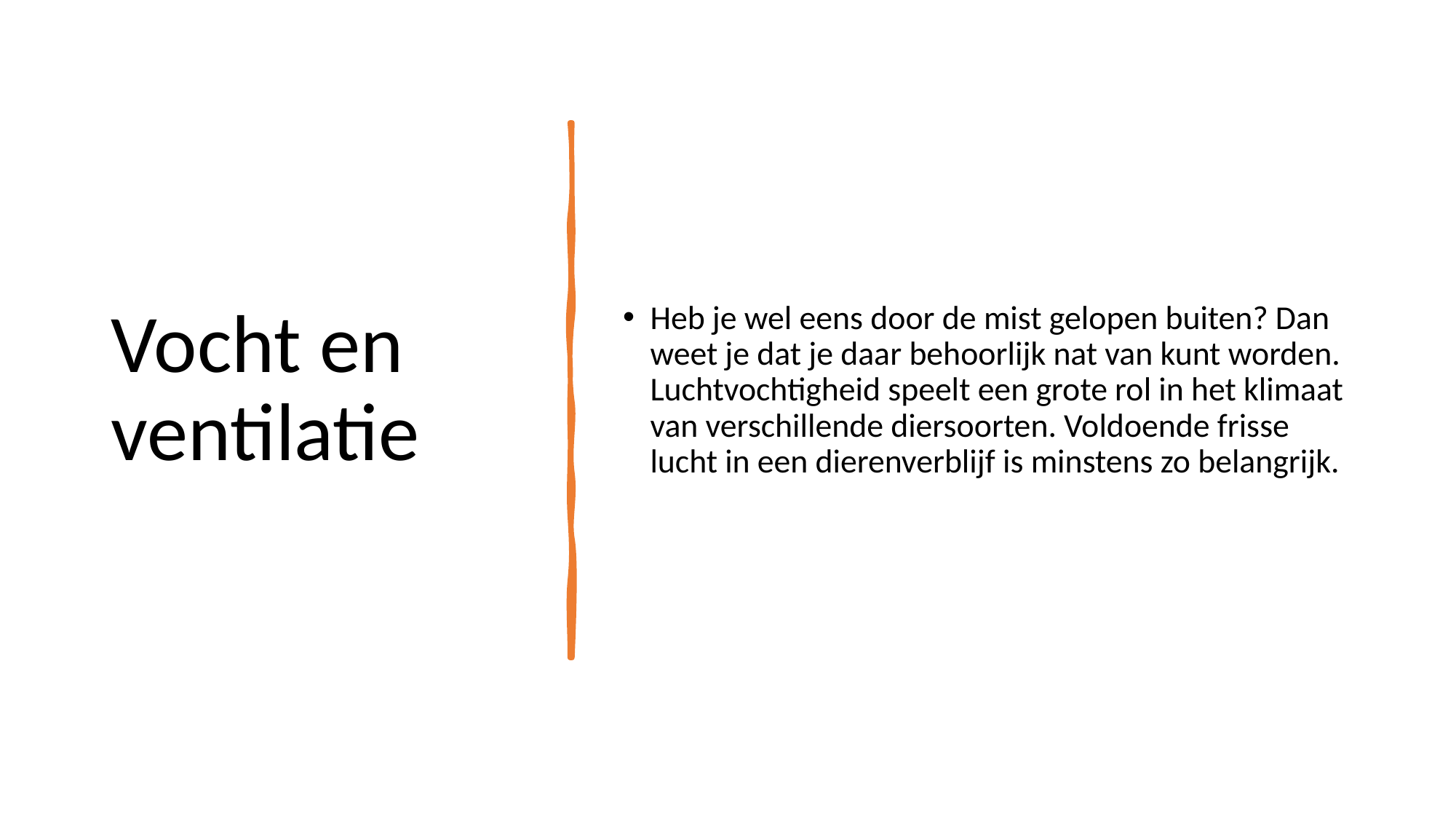

# Vocht en ventilatie
Heb je wel eens door de mist gelopen buiten? Dan weet je dat je daar behoorlijk nat van kunt worden. Luchtvochtigheid speelt een grote rol in het klimaat van verschillende diersoorten. Voldoende frisse lucht in een dierenverblijf is minstens zo belangrijk.